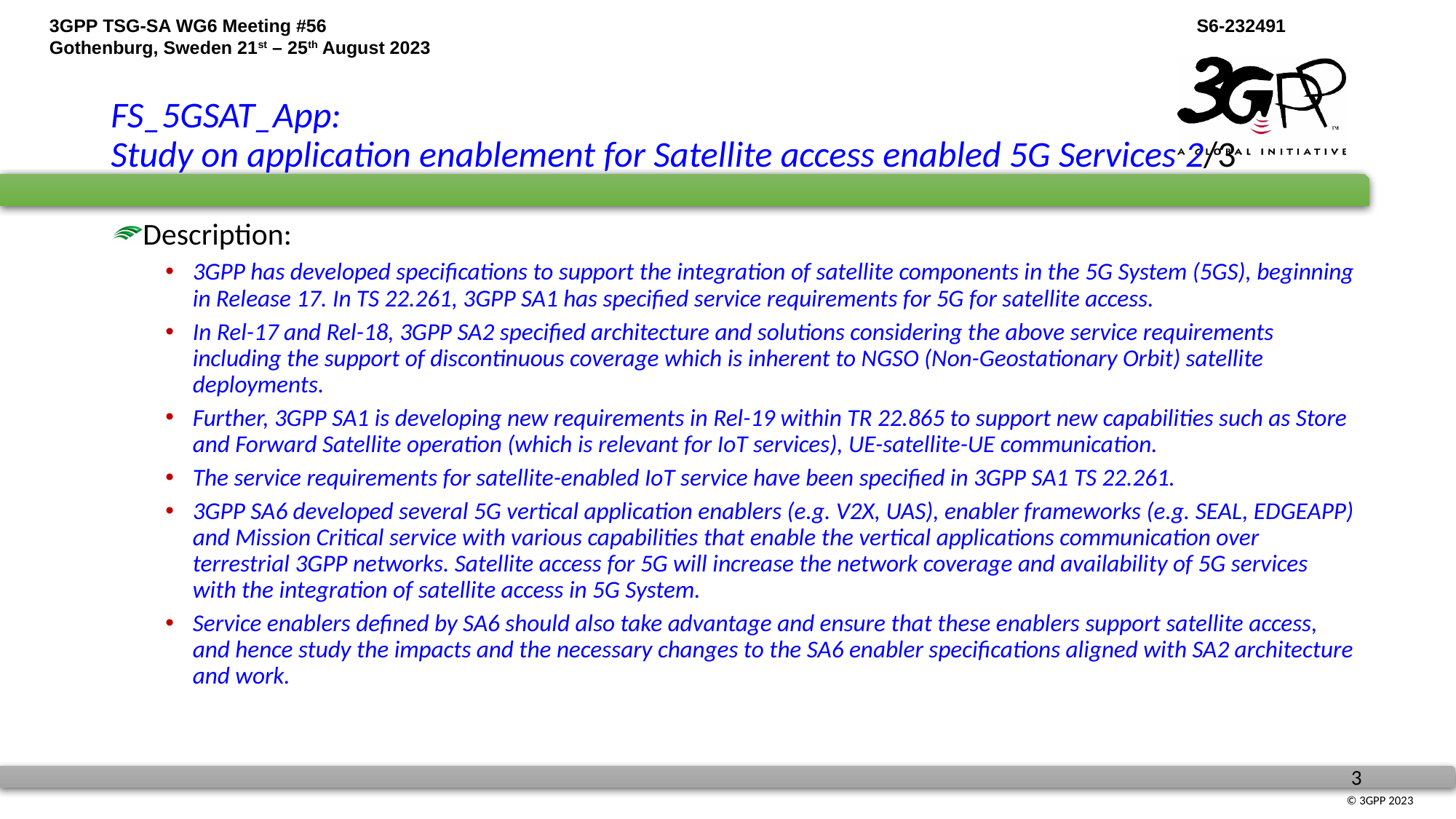

# FS_5GSAT_App: Study on application enablement for Satellite access enabled 5G Services 2/3
Description:
3GPP has developed specifications to support the integration of satellite components in the 5G System (5GS), beginning in Release 17. In TS 22.261, 3GPP SA1 has specified service requirements for 5G for satellite access.
In Rel-17 and Rel-18, 3GPP SA2 specified architecture and solutions considering the above service requirements including the support of discontinuous coverage which is inherent to NGSO (Non-Geostationary Orbit) satellite deployments.
Further, 3GPP SA1 is developing new requirements in Rel-19 within TR 22.865 to support new capabilities such as Store and Forward Satellite operation (which is relevant for IoT services), UE-satellite-UE communication.
The service requirements for satellite-enabled IoT service have been specified in 3GPP SA1 TS 22.261.
3GPP SA6 developed several 5G vertical application enablers (e.g. V2X, UAS), enabler frameworks (e.g. SEAL, EDGEAPP) and Mission Critical service with various capabilities that enable the vertical applications communication over terrestrial 3GPP networks. Satellite access for 5G will increase the network coverage and availability of 5G services with the integration of satellite access in 5G System.
Service enablers defined by SA6 should also take advantage and ensure that these enablers support satellite access, and hence study the impacts and the necessary changes to the SA6 enabler specifications aligned with SA2 architecture and work.